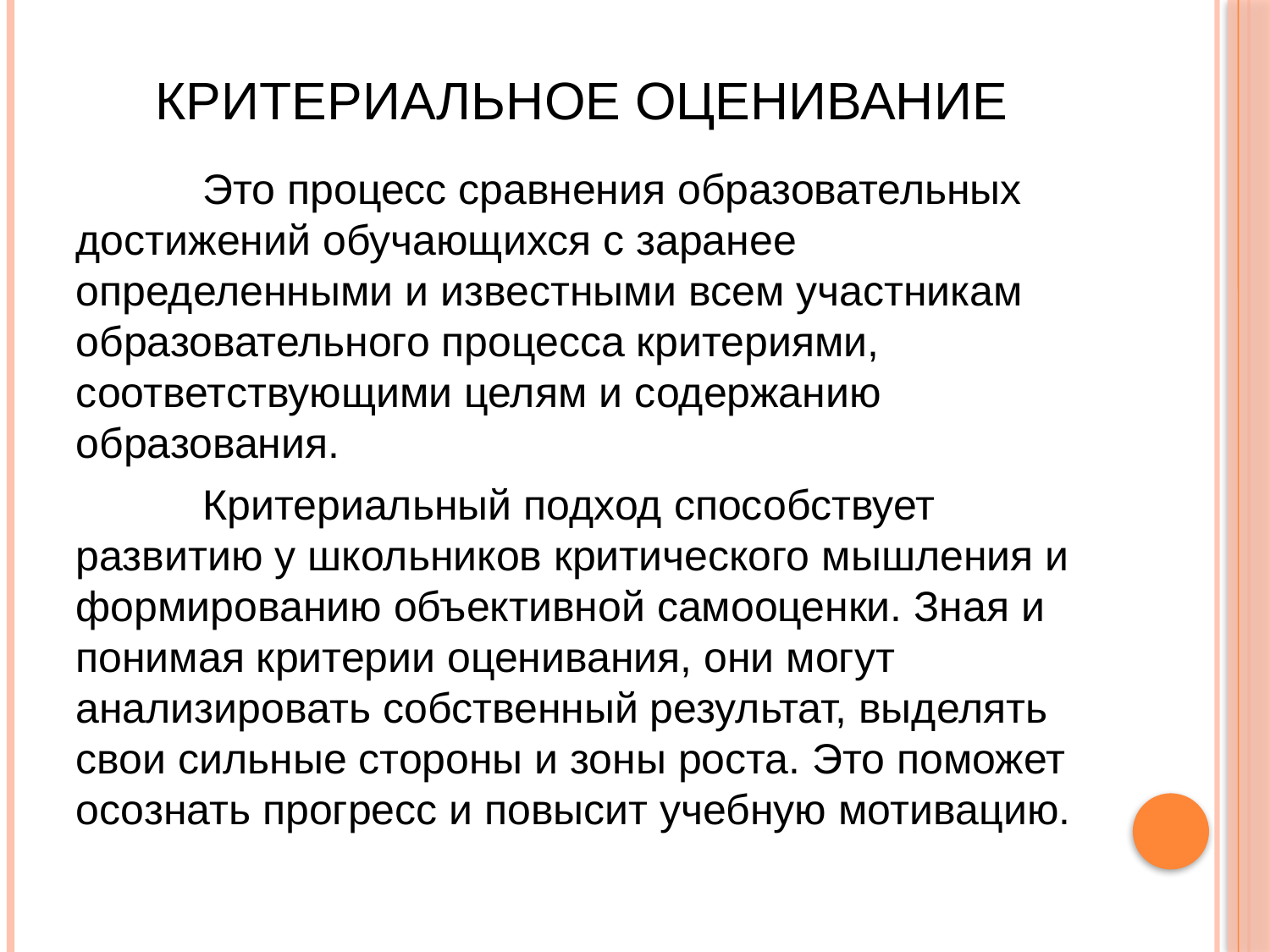

# Критериальное оценивание
	Это процесс сравнения образовательных достижений обучающихся с заранее определенными и известными всем участникам образовательного процесса критериями, соответствующими целям и содержанию образования.
	Критериальный подход способствует развитию у школьников критического мышления и формированию объективной самооценки. Зная и понимая критерии оценивания, они могут анализировать собственный результат, выделять свои сильные стороны и зоны роста. Это поможет осознать прогресс и повысит учебную мотивацию.